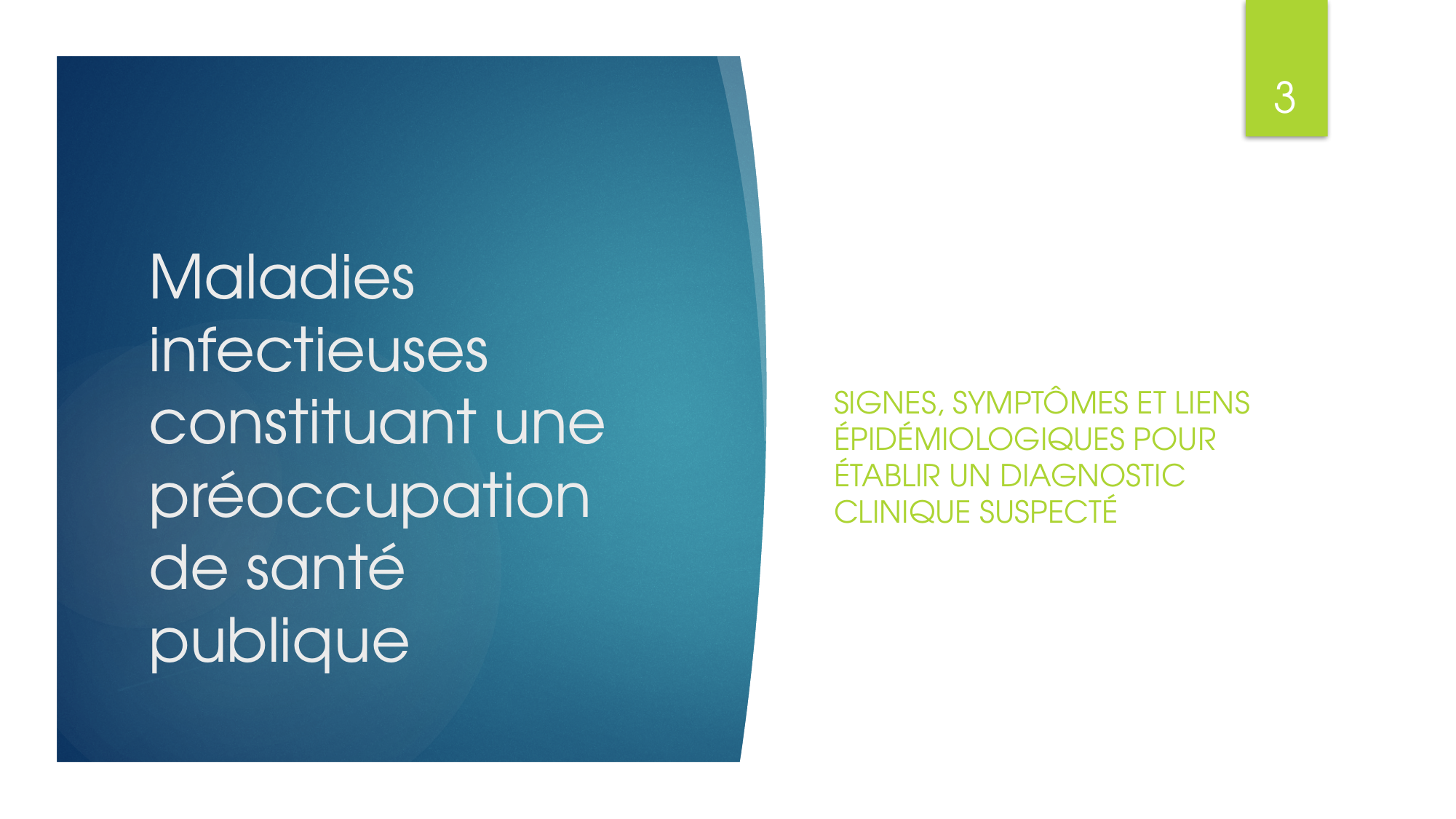

3
Signes, symptômes et liens épidémiologiques pour établir un diagnostic clinique suspecté
# Maladies infectieuses constituant une préoccupation de santé publique